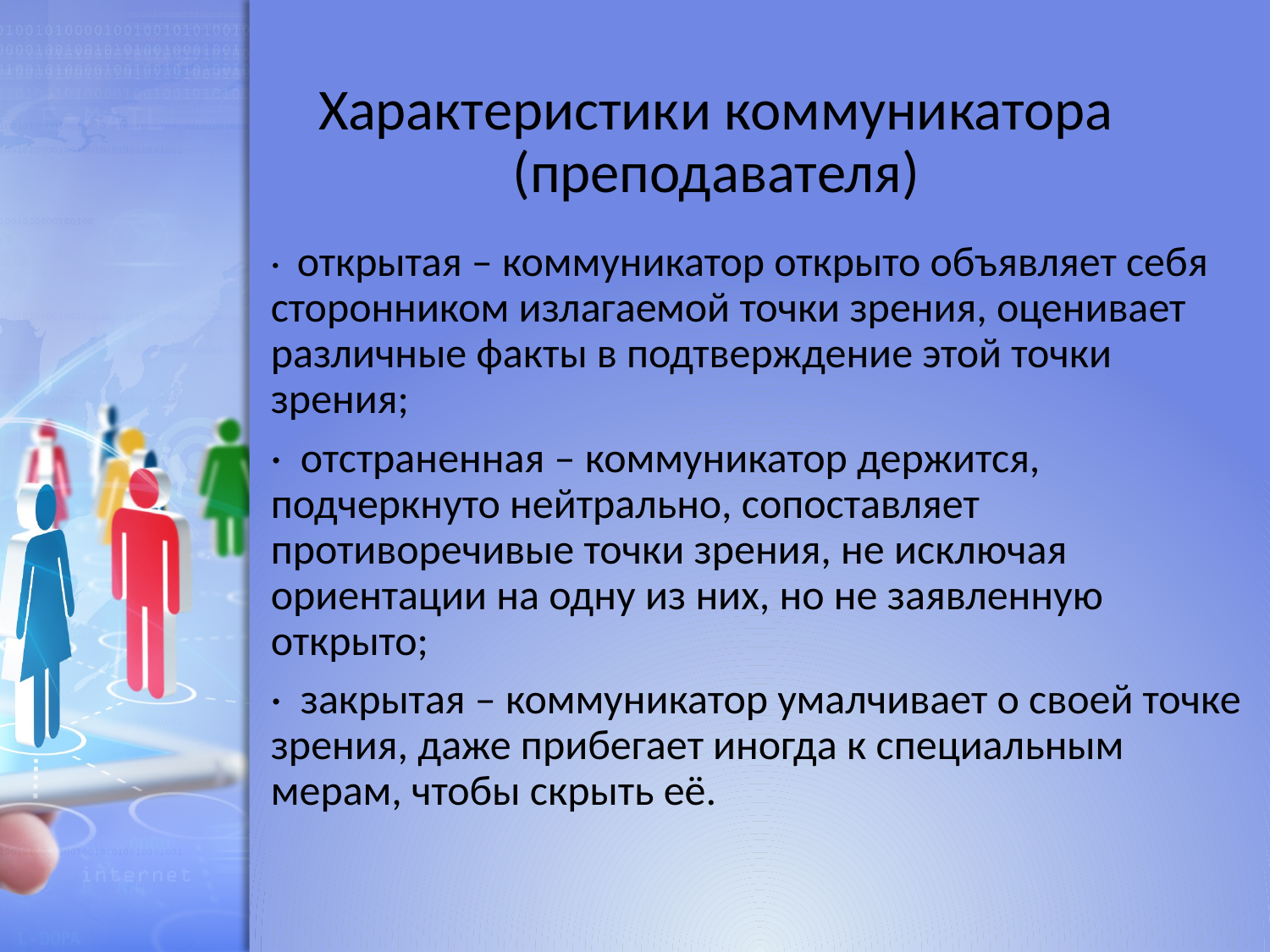

# Характеристики коммуникатора (преподавателя)
·  открытая – коммуникатор открыто объявляет себя сторонником излагаемой точки зрения, оценивает различные факты в подтверждение этой точки зрения;
·  отстраненная – коммуникатор держится, подчеркнуто нейтрально, сопоставляет противоречивые точки зрения, не исключая ориентации на одну из них, но не заявленную открыто;
·  закрытая – коммуникатор умалчивает о своей точке зрения, даже прибегает иногда к специальным мерам, чтобы скрыть её.